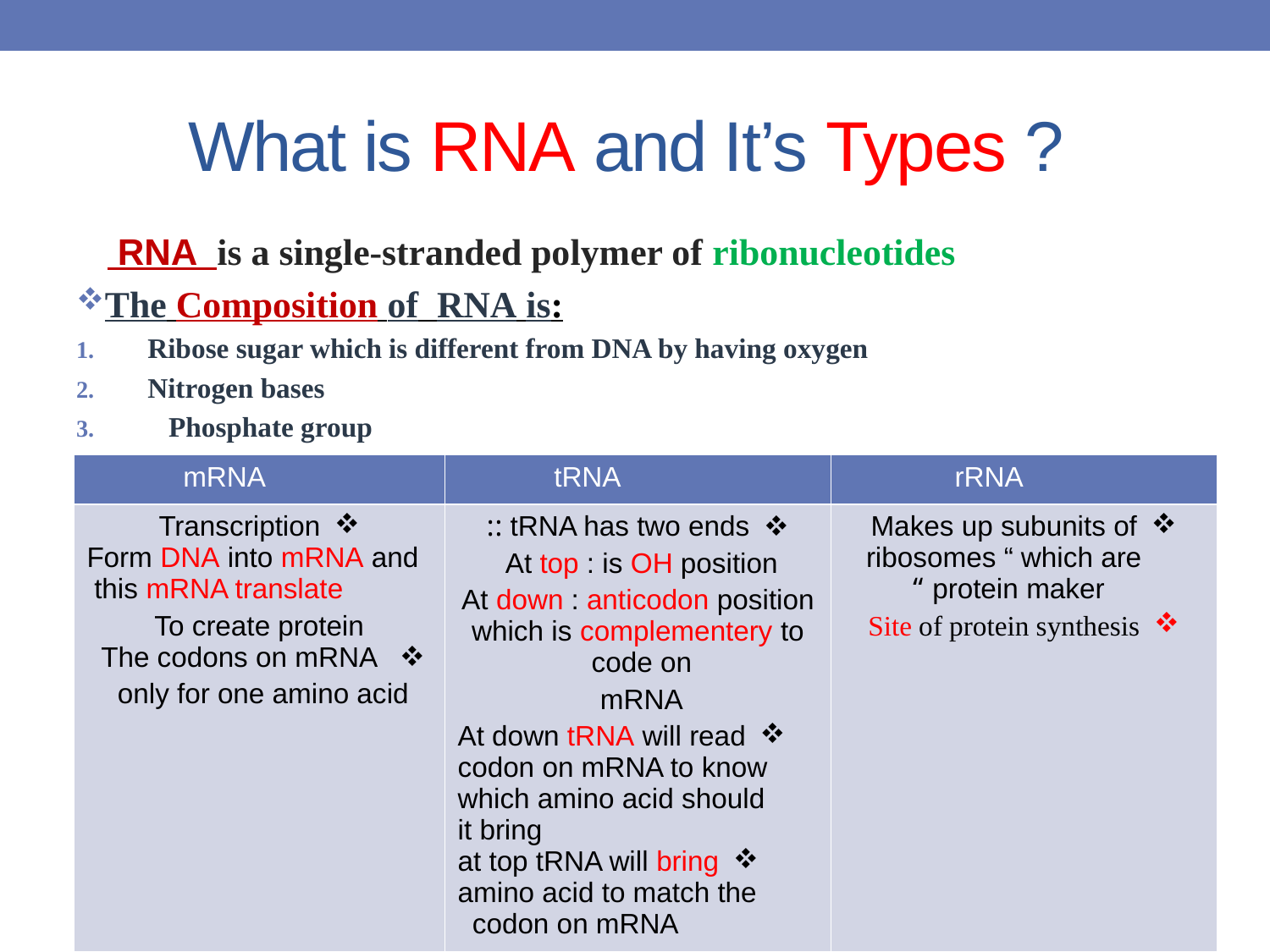

# What is RNA and It’s Types ?
    RNA  is a single-stranded polymer of ribonucleotides
The Composition of  RNA is:
Ribose sugar which is different from DNA by having oxygen
Nitrogen bases
   Phosphate group
| mRNA | tRNA | rRNA |
| --- | --- | --- |
| Transcription Form DNA into mRNA and this mRNA translate To create protein The codons on mRNA only for one amino acid | tRNA has two ends :: At top : is OH position At down : anticodon position which is complementery to code on mRNA At down tRNA will read codon on mRNA to know which amino acid should it bring at top tRNA will bring amino acid to match the codon on mRNA | Makes up subunits of ribosomes “ which are protein maker “ Site of protein synthesis |